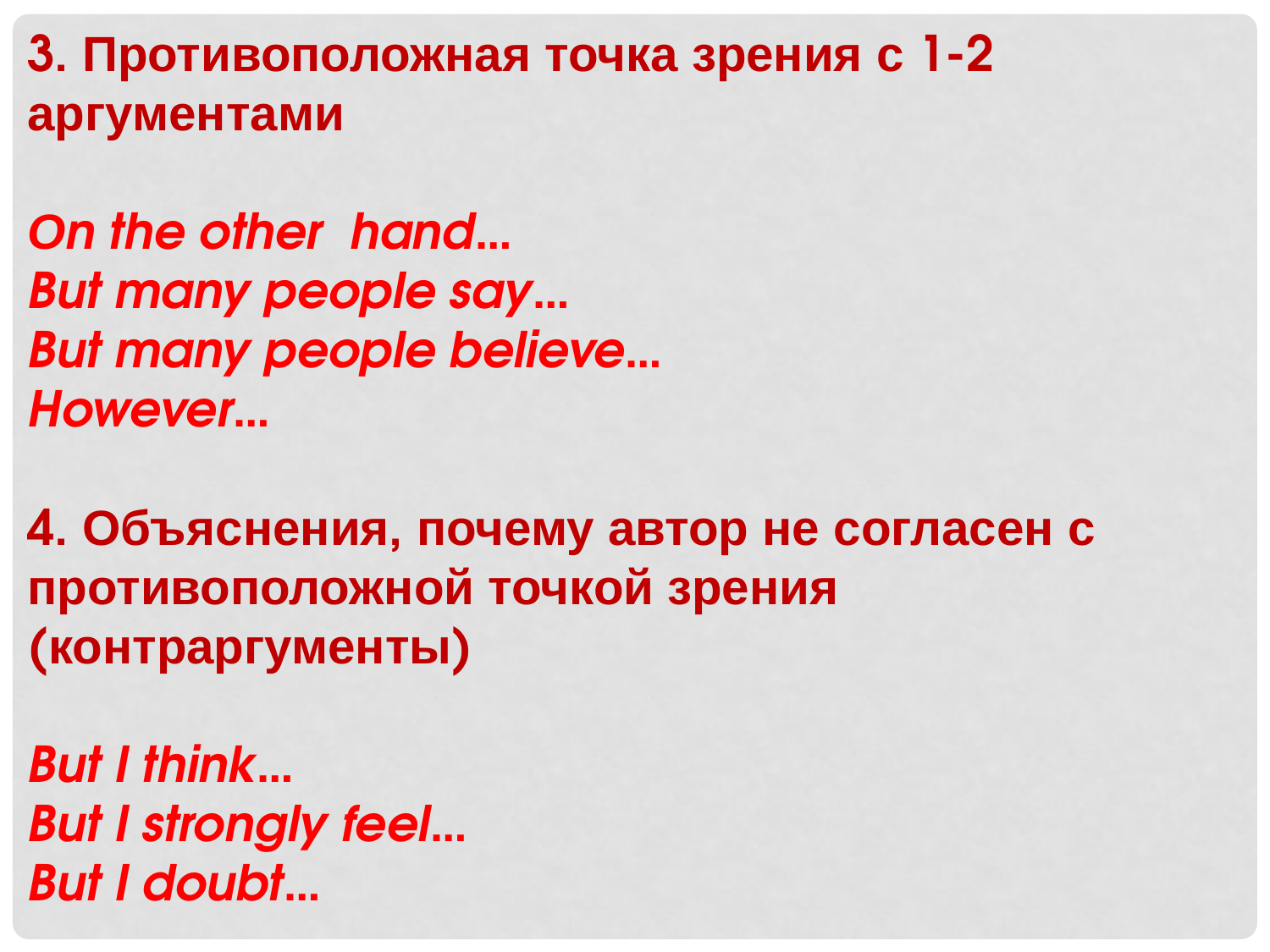

3. Противоположная точка зрения с 1-2 аргументами
Оn the other  hand…
But many people say…
But many people believe…
However…

4. Объяснения, почему автор не согласен с противоположной точкой зрения (контраргументы)
But I think…
But I strongly feel…
But I doubt…